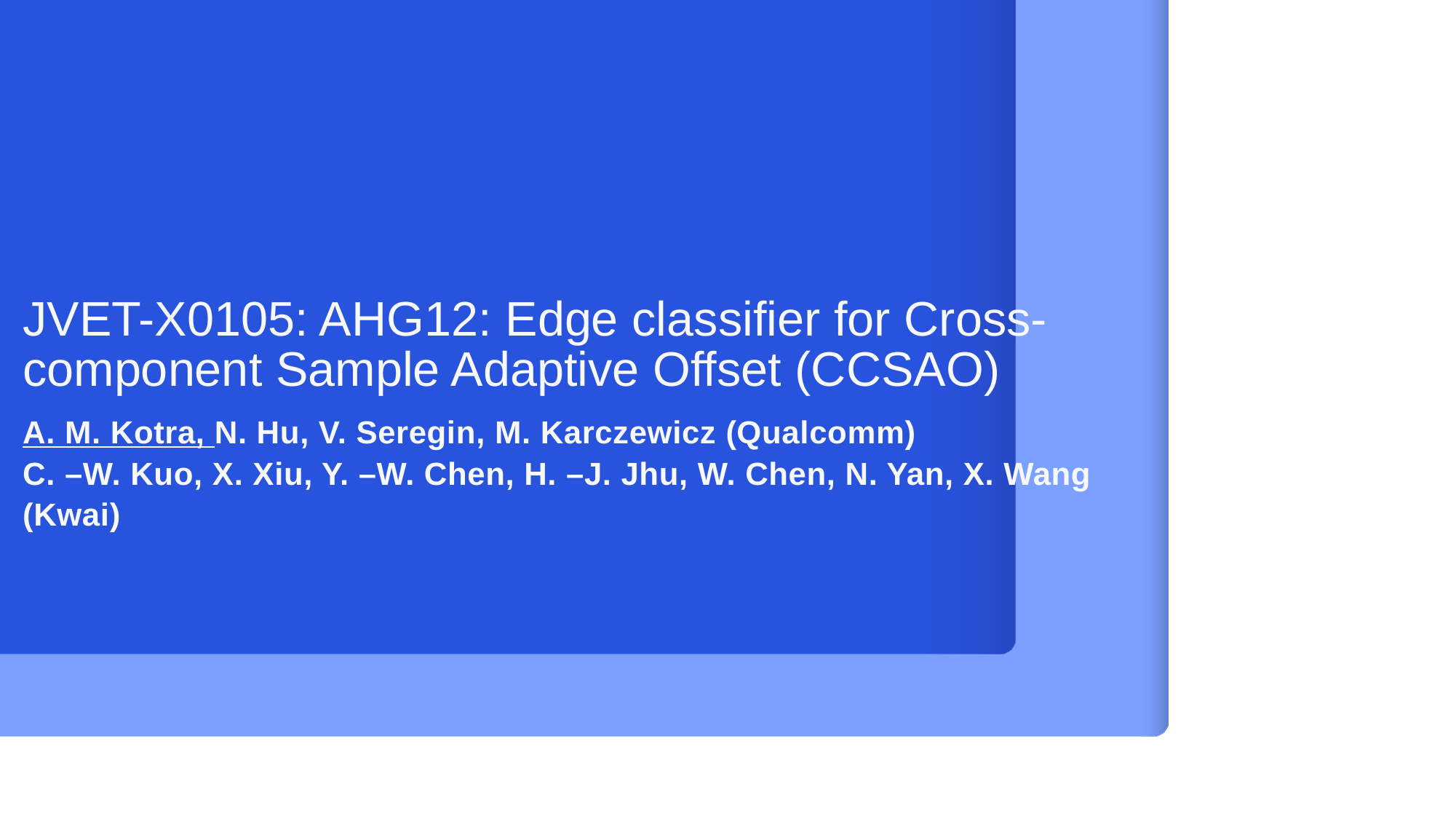

# JVET-X0105: AHG12: Edge classifier for Cross-component Sample Adaptive Offset (CCSAO)
A. M. Kotra, N. Hu, V. Seregin, M. Karczewicz (Qualcomm)
C. –W. Kuo, X. Xiu, Y. –W. Chen, H. –J. Jhu, W. Chen, N. Yan, X. Wang (Kwai)